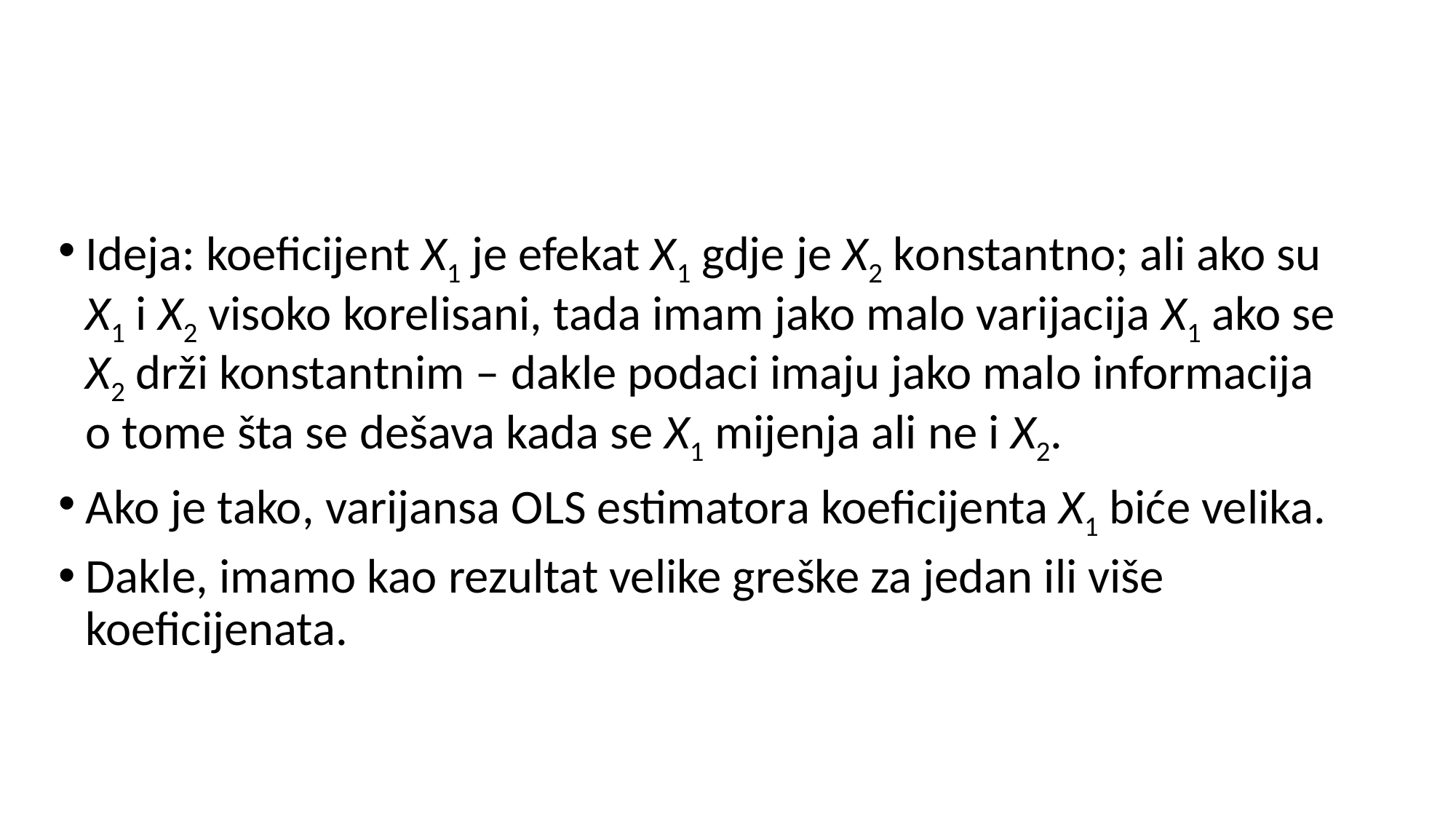

Ideja: koeficijent X1 je efekat X1 gdje je X2 konstantno; ali ako su X1 i X2 visoko korelisani, tada imam jako malo varijacija X1 ako se X2 drži konstantnim – dakle podaci imaju jako malo informacija o tome šta se dešava kada se X1 mijenja ali ne i X2.
Ako je tako, varijansa OLS estimatora koeficijenta X1 biće velika.
Dakle, imamo kao rezultat velike greške za jedan ili više koeficijenata.